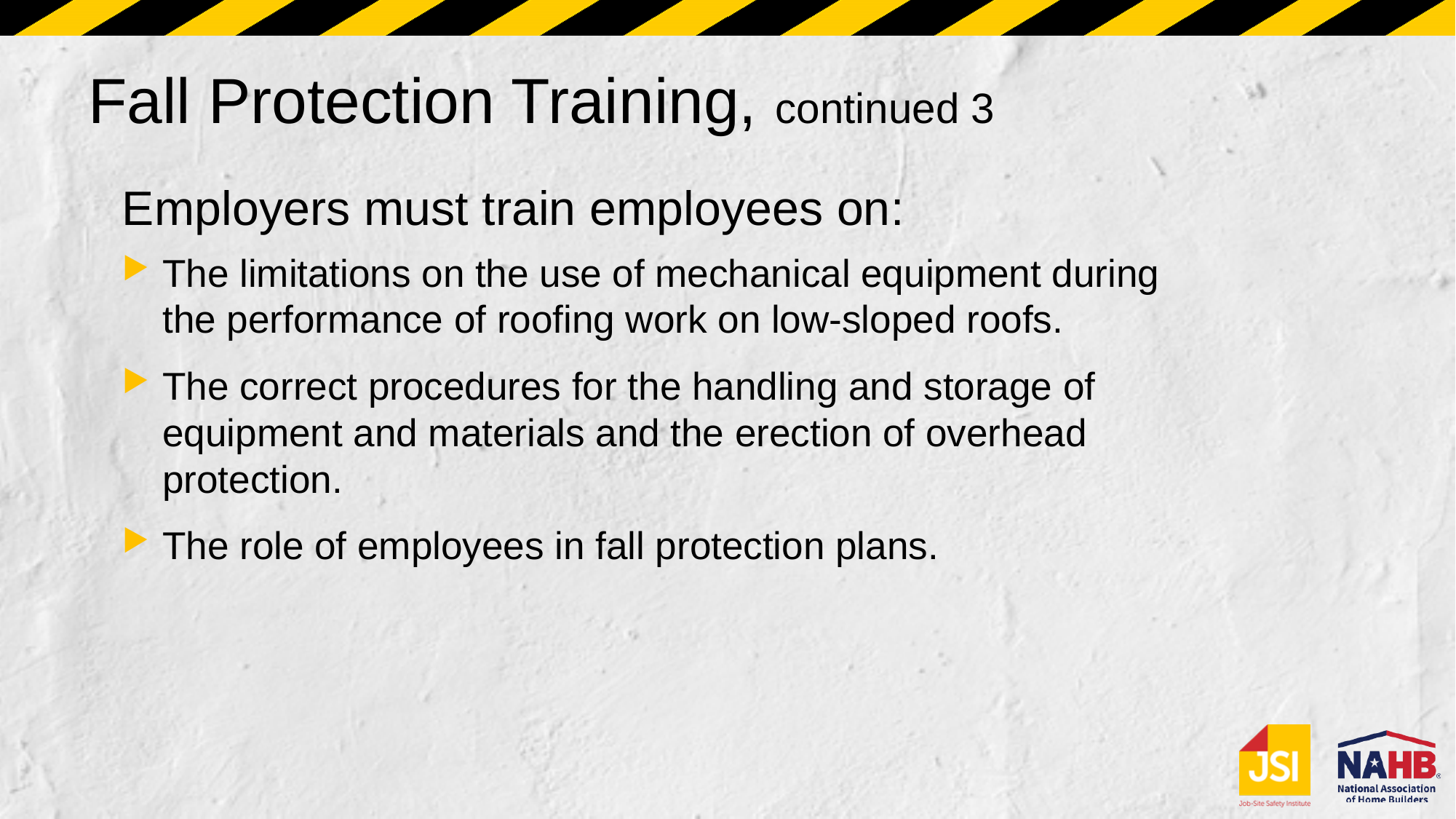

# Fall Protection Training, continued 3
Employers must train employees on:
The limitations on the use of mechanical equipment during the performance of roofing work on low-sloped roofs.
The correct procedures for the handling and storage of equipment and materials and the erection of overhead protection.
The role of employees in fall protection plans.